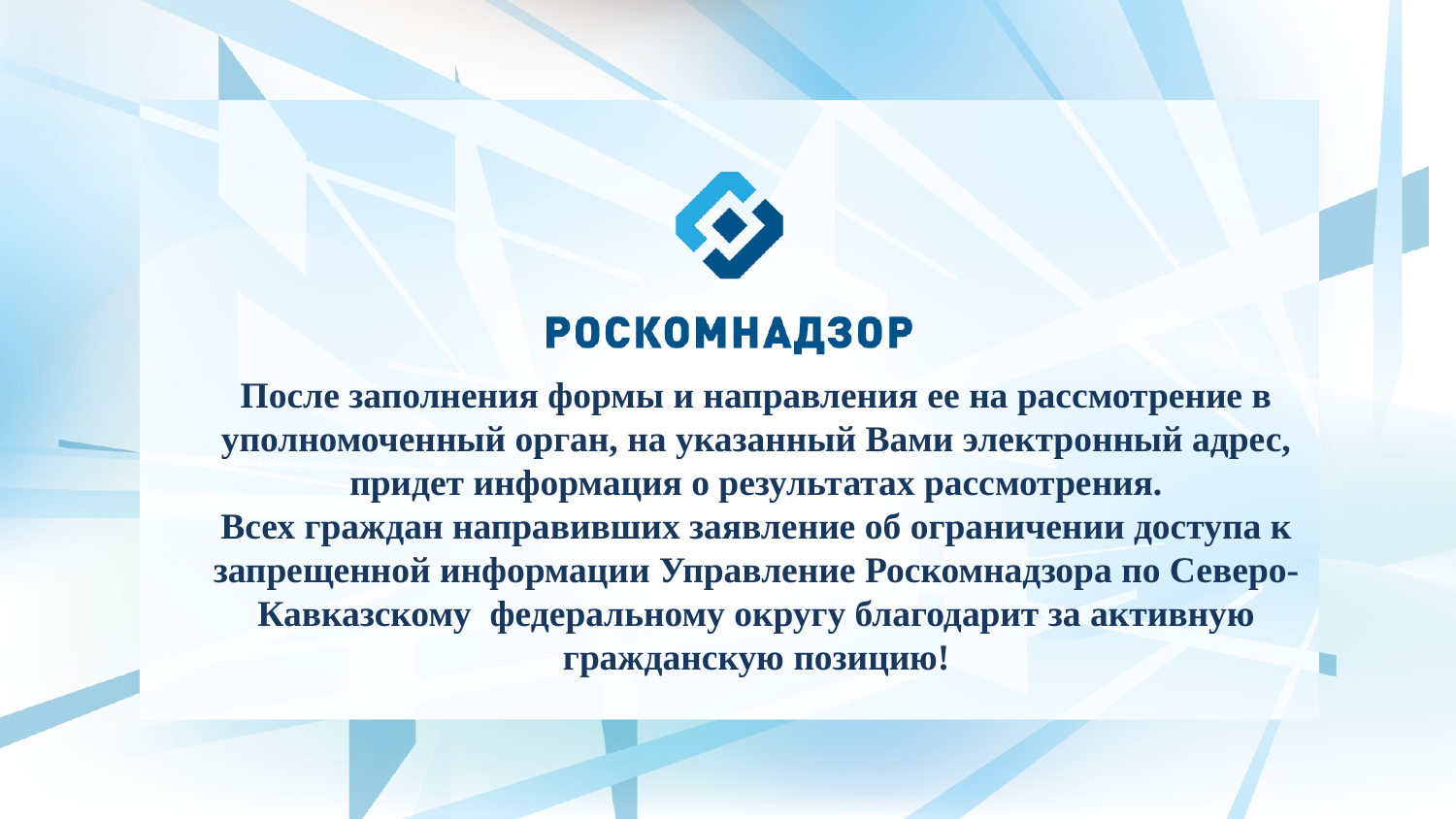

После заполнения формы и направления ее на рассмотрение в уполномоченный орган, на указанный Вами электронный адрес, придет информация о результатах рассмотрения.
Всех граждан направивших заявление об ограничении доступа к запрещенной информации Управление Роскомнадзора по Северо-Кавказскому  федеральному округу благодарит за активную гражданскую позицию!